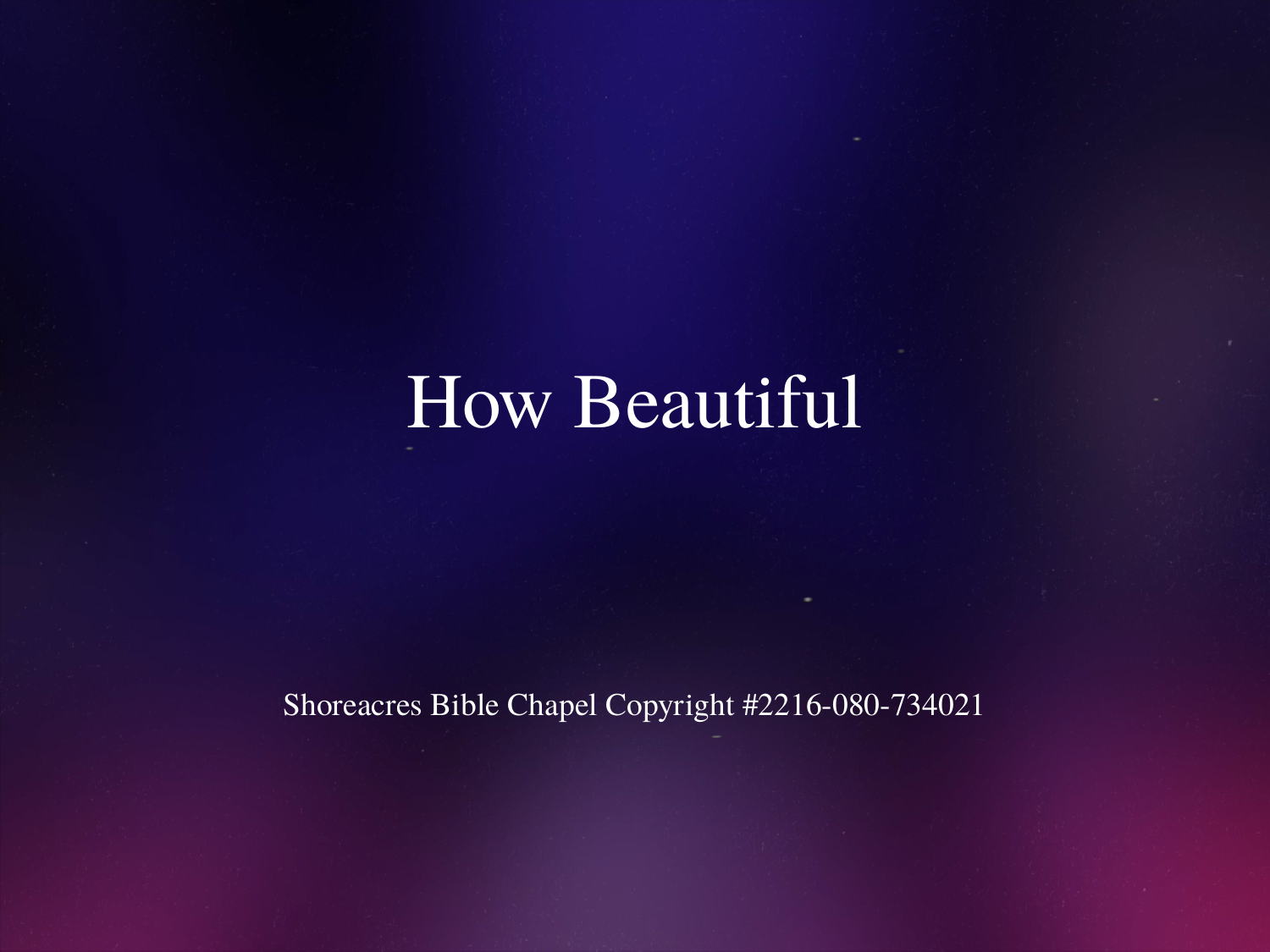

# How Beautiful
Shoreacres Bible Chapel Copyright #2216-080-734021